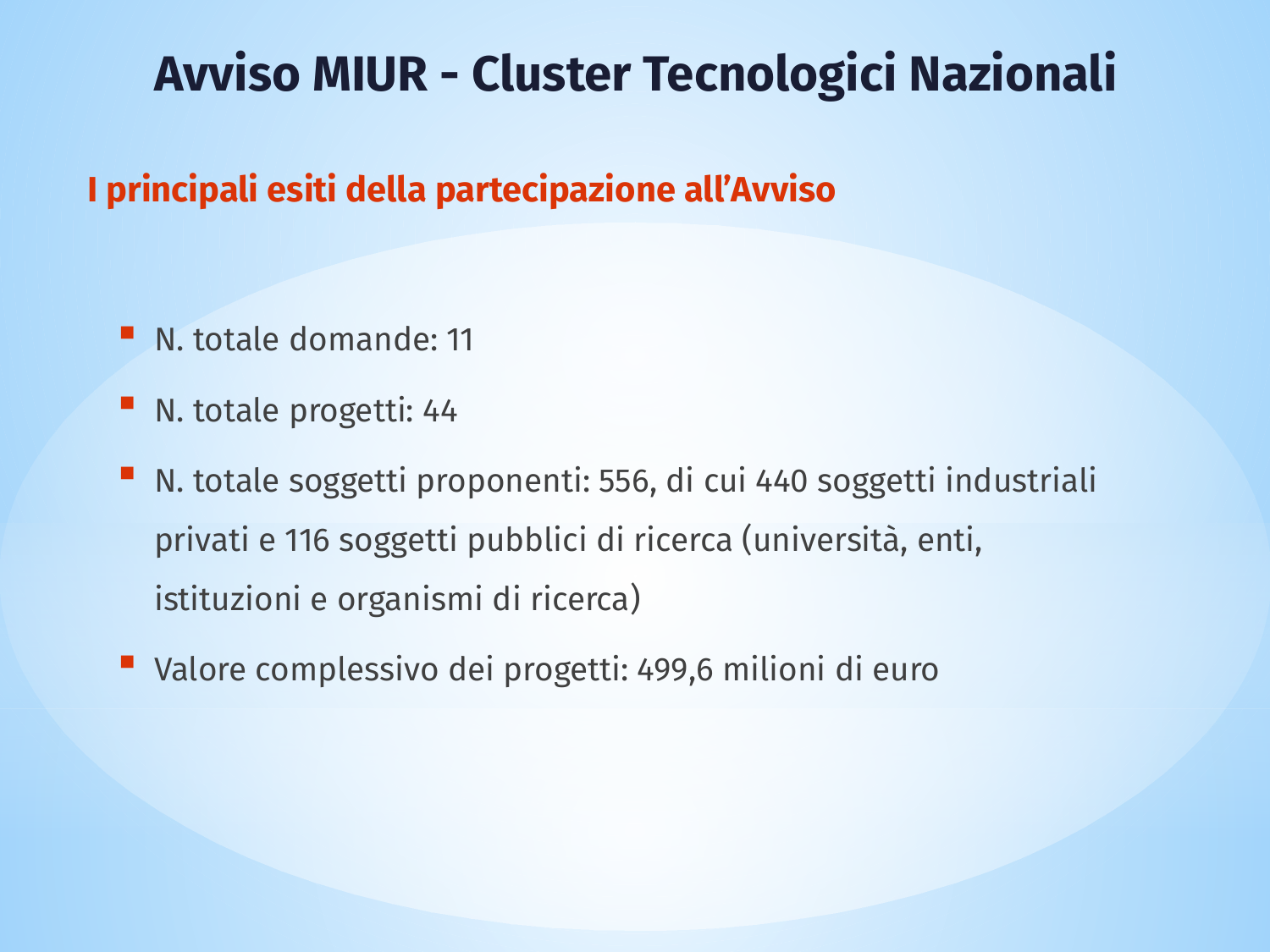

Avviso MIUR - Cluster Tecnologici Nazionali
I principali esiti della partecipazione all’Avviso

N. totale domande: 11
N. totale progetti: 44
N. totale soggetti proponenti: 556, di cui 440 soggetti industriali privati e 116 soggetti pubblici di ricerca (università, enti, istituzioni e organismi di ricerca)
Valore complessivo dei progetti: 499,6 milioni di euro